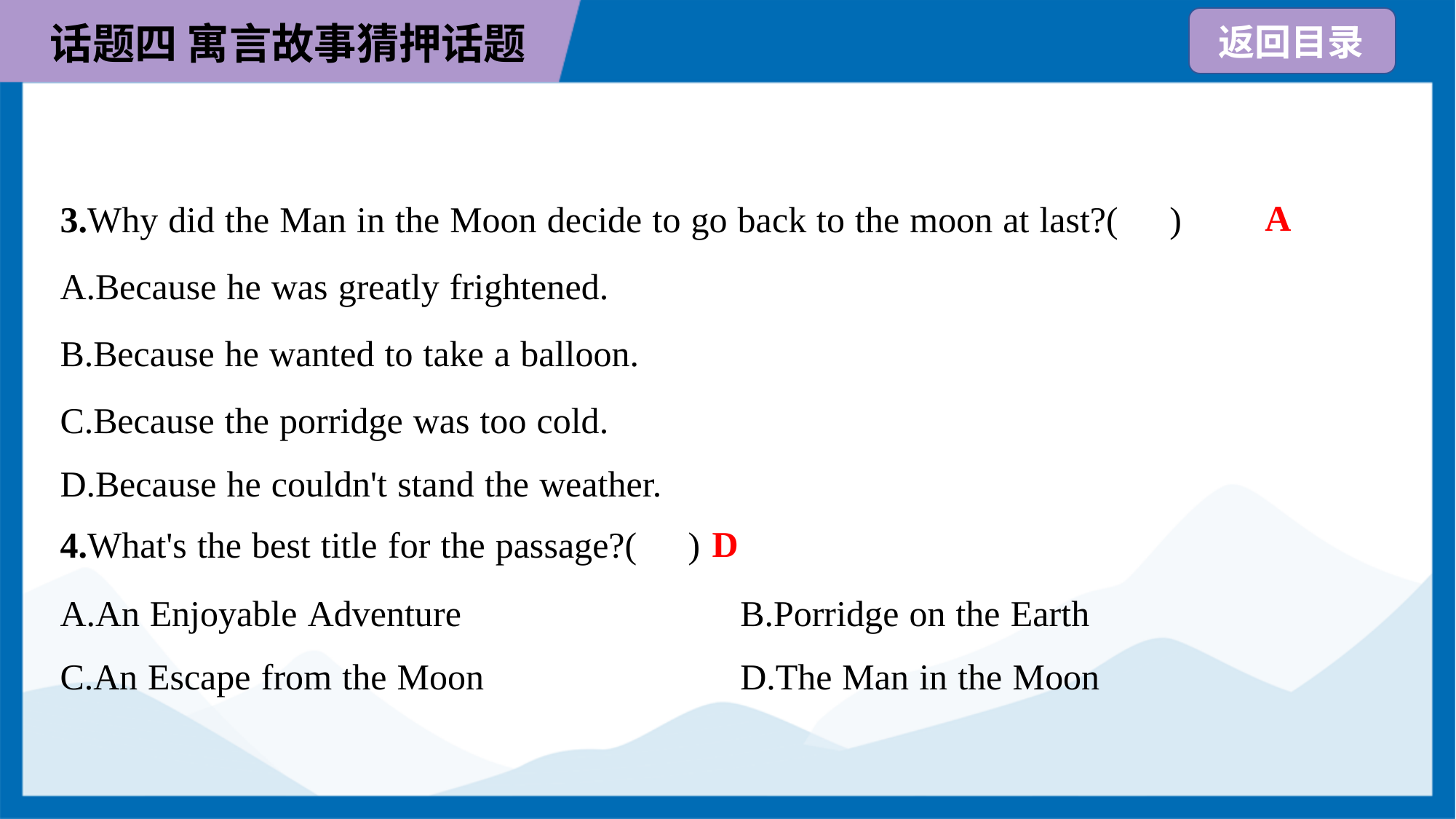

A
3.Why did the Man in the Moon decide to go back to the moon at last?(     )
A.Because he was greatly frightened.
B.Because he wanted to take a balloon.
C.Because the porridge was too cold.
D.Because he couldn't stand the weather.
D
4.What's the best title for the passage?(     )
A.An Enjoyable Adventure	B.Porridge on the Earth
C.An Escape from the Moon	D.The Man in the Moon